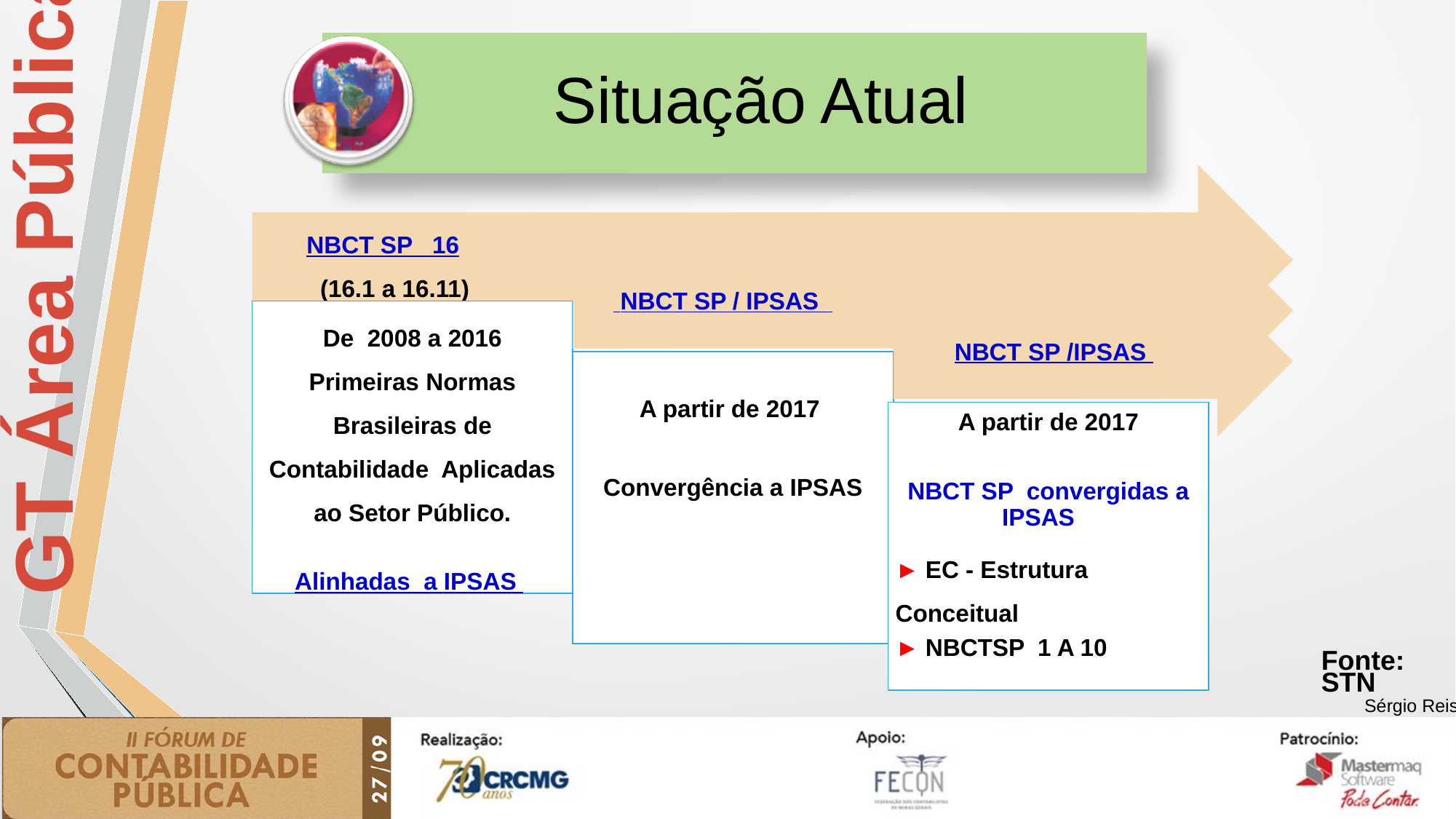

Situação Atual

       NBCT SP   16
         (16.1 a 16.11)

De  2008 a 2016
Primeiras Normas Brasileiras de Contabilidade  Aplicadas ao Setor Público.

Alinhadas  a IPSAS
      NBCT SP / IPSAS

A partir de 2017

Convergência a IPSAS

        NBCT SP /IPSAS
A partir de 2017

NBCT SP  convergidas a IPSAS
► EC - Estrutura Conceitual
► NBCTSP  1 A 10
Fonte: STN